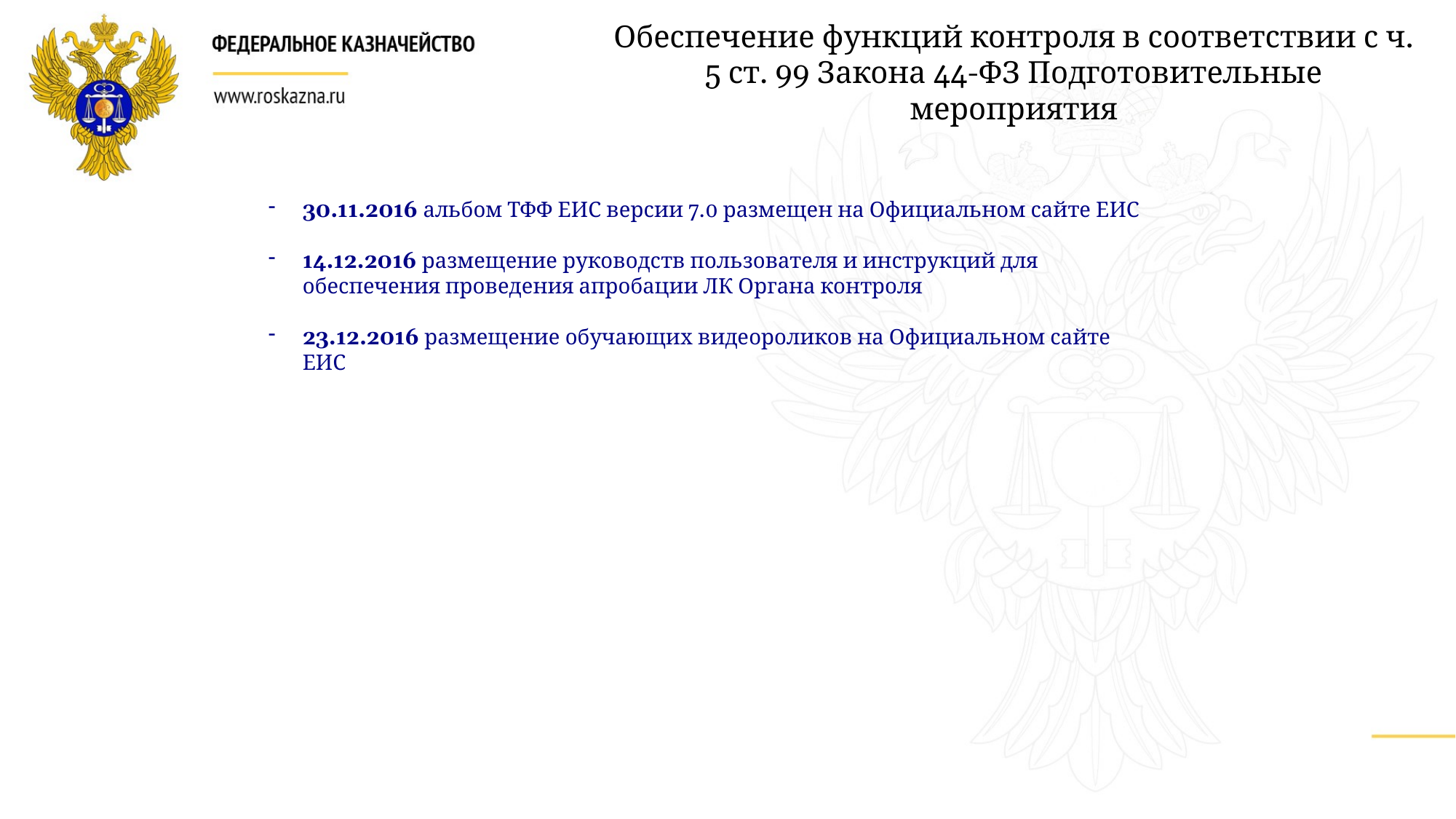

Обеспечение функций контроля в соответствии с ч. 5 ст. 99 Закона 44-ФЗ Подготовительные мероприятия
30.11.2016 альбом ТФФ ЕИС версии 7.0 размещен на Официальном сайте ЕИС

14.12.2016 размещение руководств пользователя и инструкций для обеспечения проведения апробации ЛК Органа контроля

23.12.2016 размещение обучающих видеороликов на Официальном сайте ЕИС